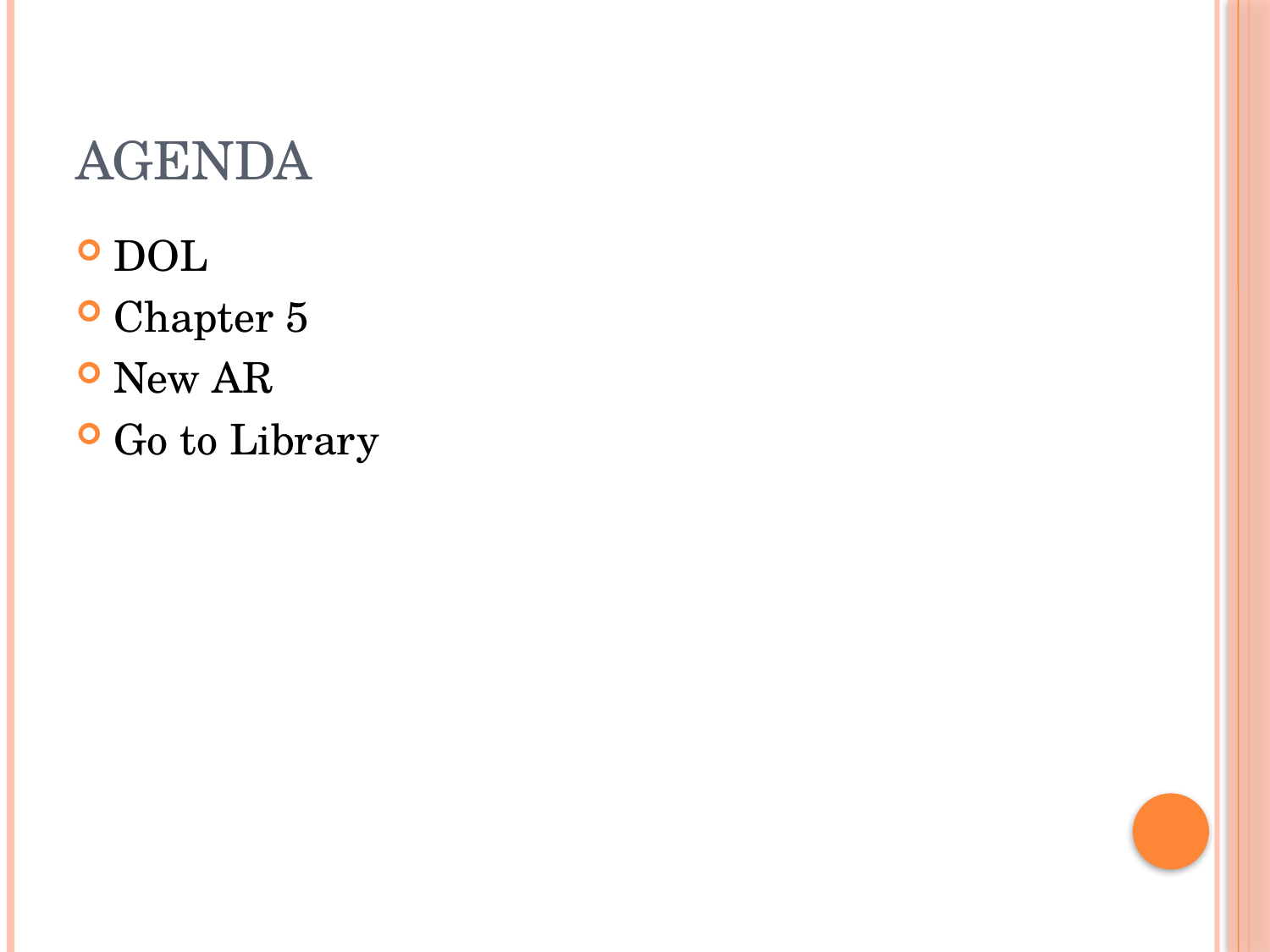

# Agenda
DOL
Chapter 5
New AR
Go to Library